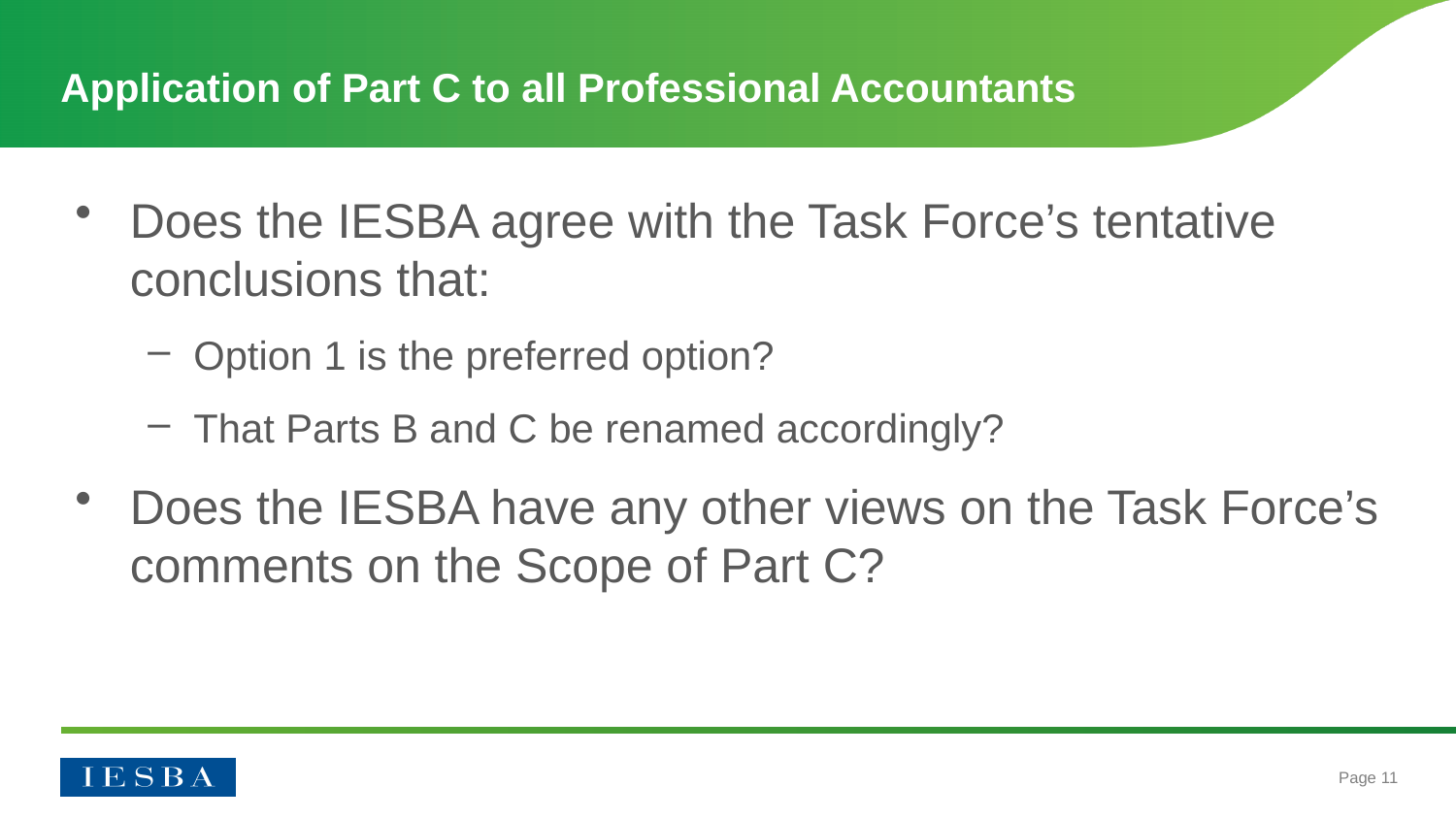

# Application of Part C to all Professional Accountants
Does the IESBA agree with the Task Force’s tentative conclusions that:
Option 1 is the preferred option?
That Parts B and C be renamed accordingly?
Does the IESBA have any other views on the Task Force’s comments on the Scope of Part C?